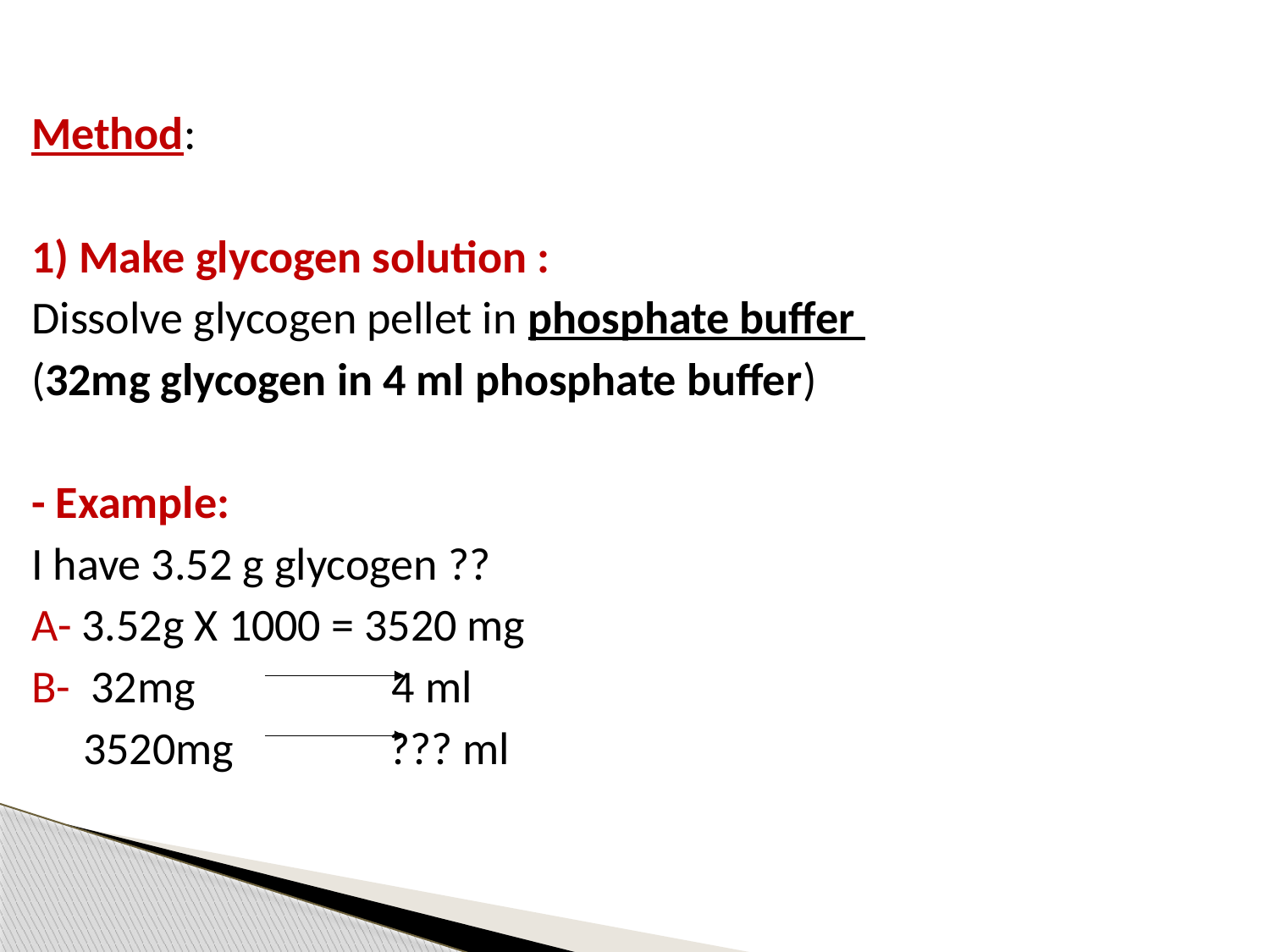

Method:

1) Make glycogen solution :
Dissolve glycogen pellet in phosphate buffer
(32mg glycogen in 4 ml phosphate buffer)

- Example:
I have 3.52 g glycogen ??
A- 3.52g X 1000 = 3520 mg
B-  32mg                   4 ml
     3520mg               ??? ml